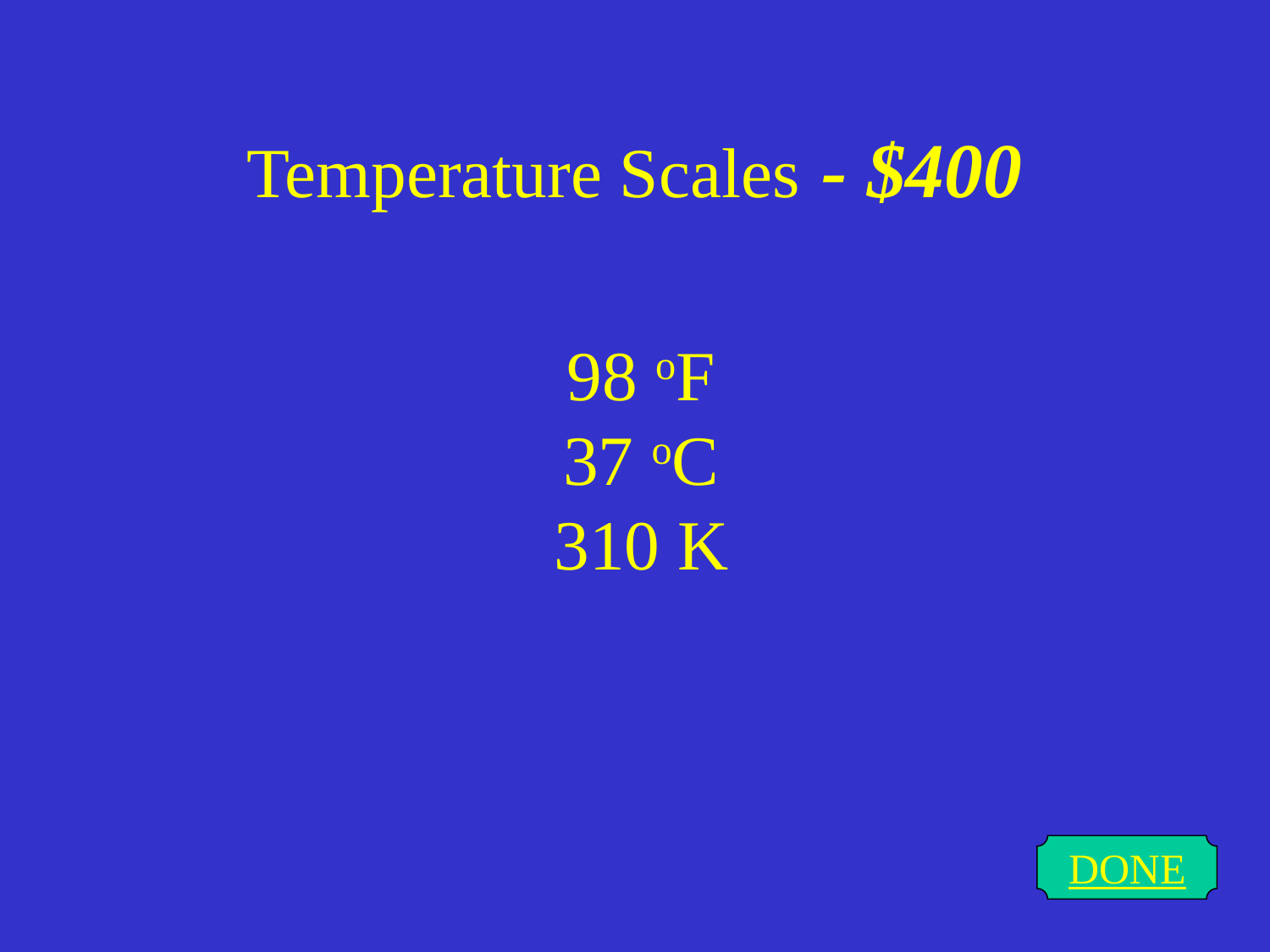

# Temperature Scales - $400
98 oF
37 oC
310 K

DONE